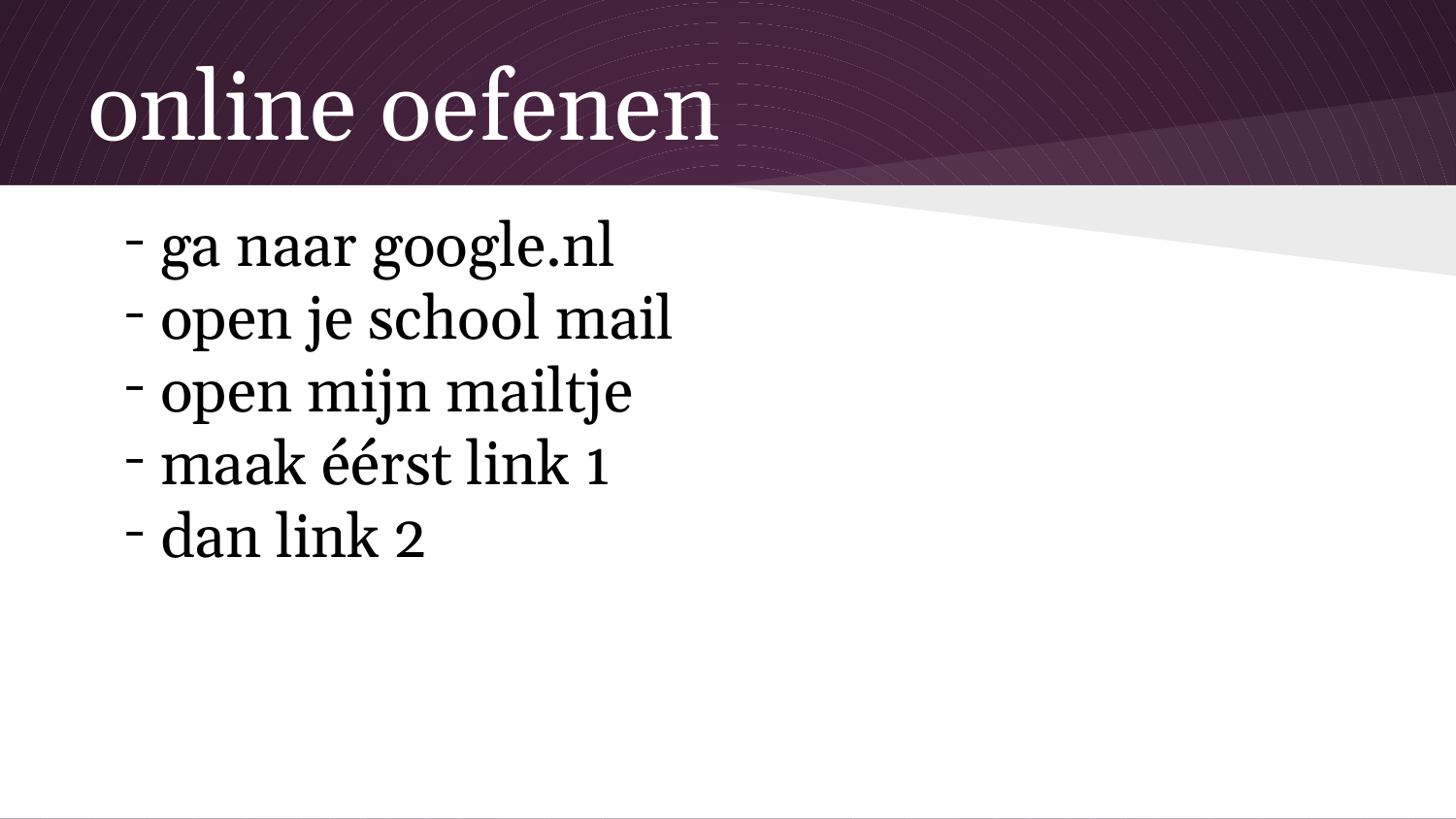

# online oefenen
ga naar google.nl
open je school mail
open mijn mailtje
maak éérst link 1
dan link 2